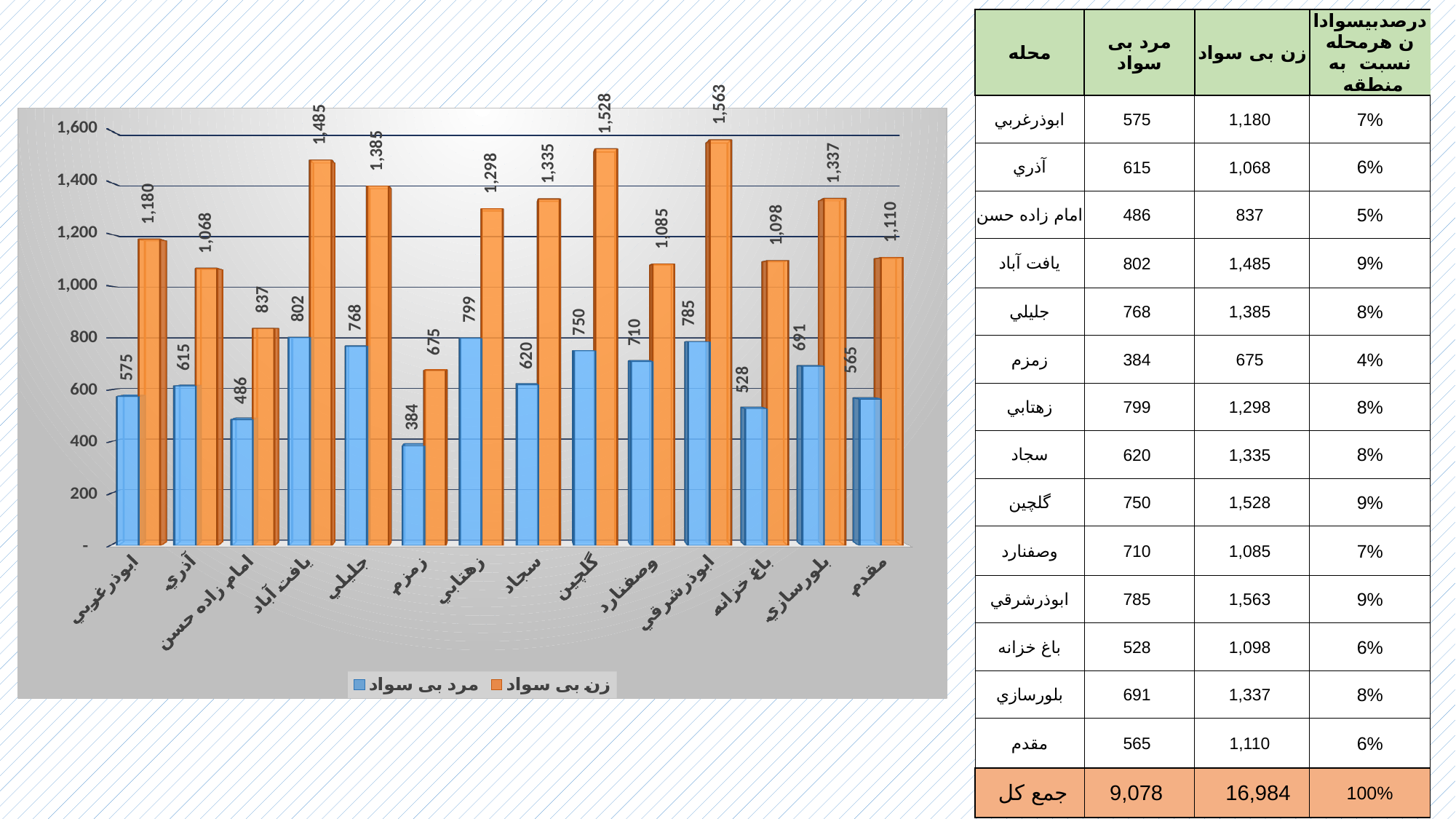

| محله | مرد بی سواد | زن بی سواد | درصدبیسوادان هرمحله نسبت به منطقه |
| --- | --- | --- | --- |
| ابوذرغربي | 575 | 1,180 | 7% |
| آذري | 615 | 1,068 | 6% |
| امام زاده حسن | 486 | 837 | 5% |
| يافت آباد | 802 | 1,485 | 9% |
| جليلي | 768 | 1,385 | 8% |
| زمزم | 384 | 675 | 4% |
| زهتابي | 799 | 1,298 | 8% |
| سجاد | 620 | 1,335 | 8% |
| گلچين | 750 | 1,528 | 9% |
| وصفنارد | 710 | 1,085 | 7% |
| ابوذرشرقي | 785 | 1,563 | 9% |
| باغ خزانه | 528 | 1,098 | 6% |
| بلورسازي | 691 | 1,337 | 8% |
| مقدم | 565 | 1,110 | 6% |
| جمع کل | 9,078 | 16,984 | 100% |

[unsupported chart]